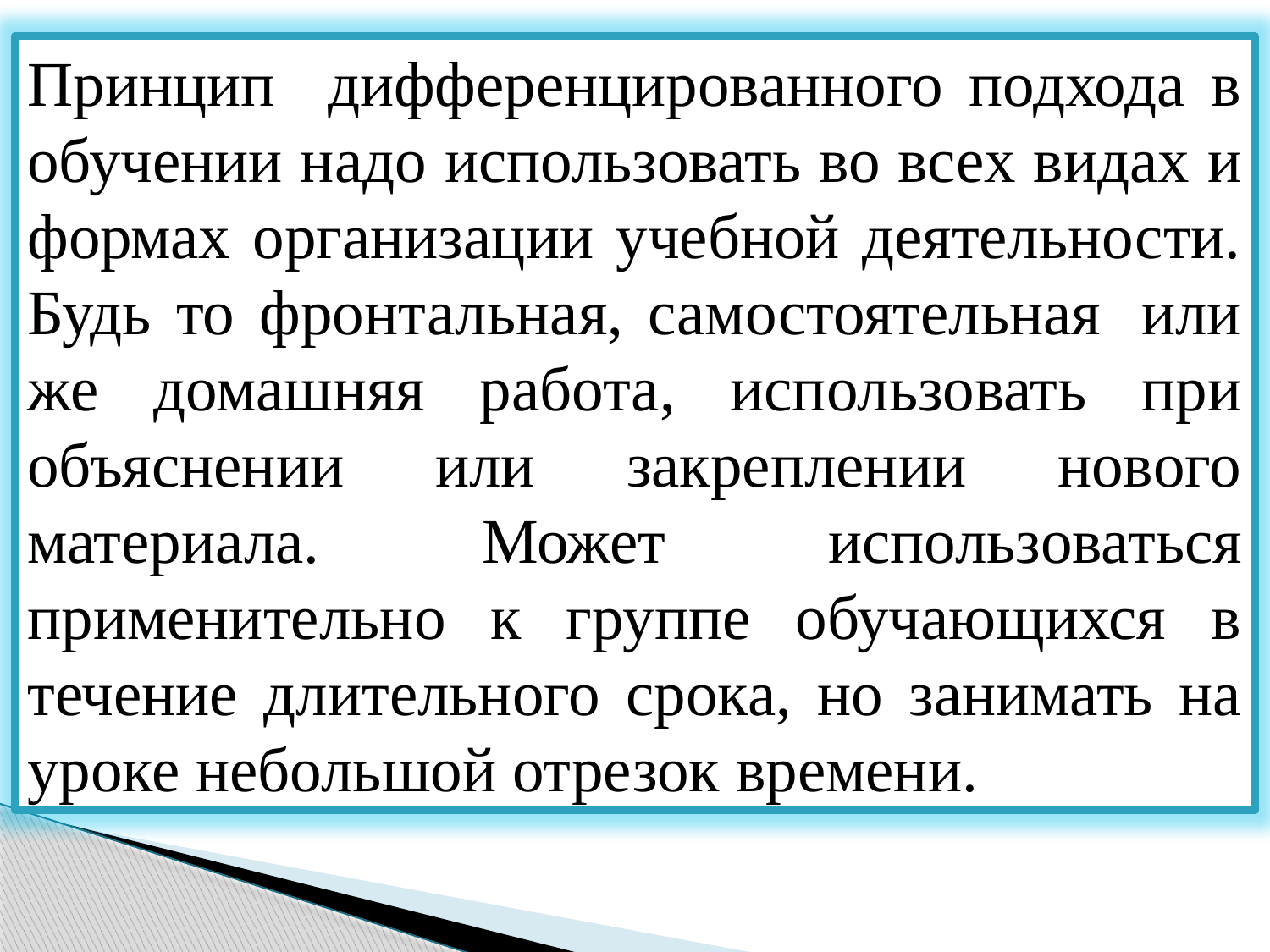

Принцип  дифференцированного подхода в обучении надо использовать во всех видах и формах организации учебной деятельности. Будь то фронтальная, самостоятельная  или же домашняя работа, использовать при объяснении или закреплении нового материала. Может использоваться применительно к группе обучающихся в течение длительного срока, но занимать на уроке небольшой отрезок времени.